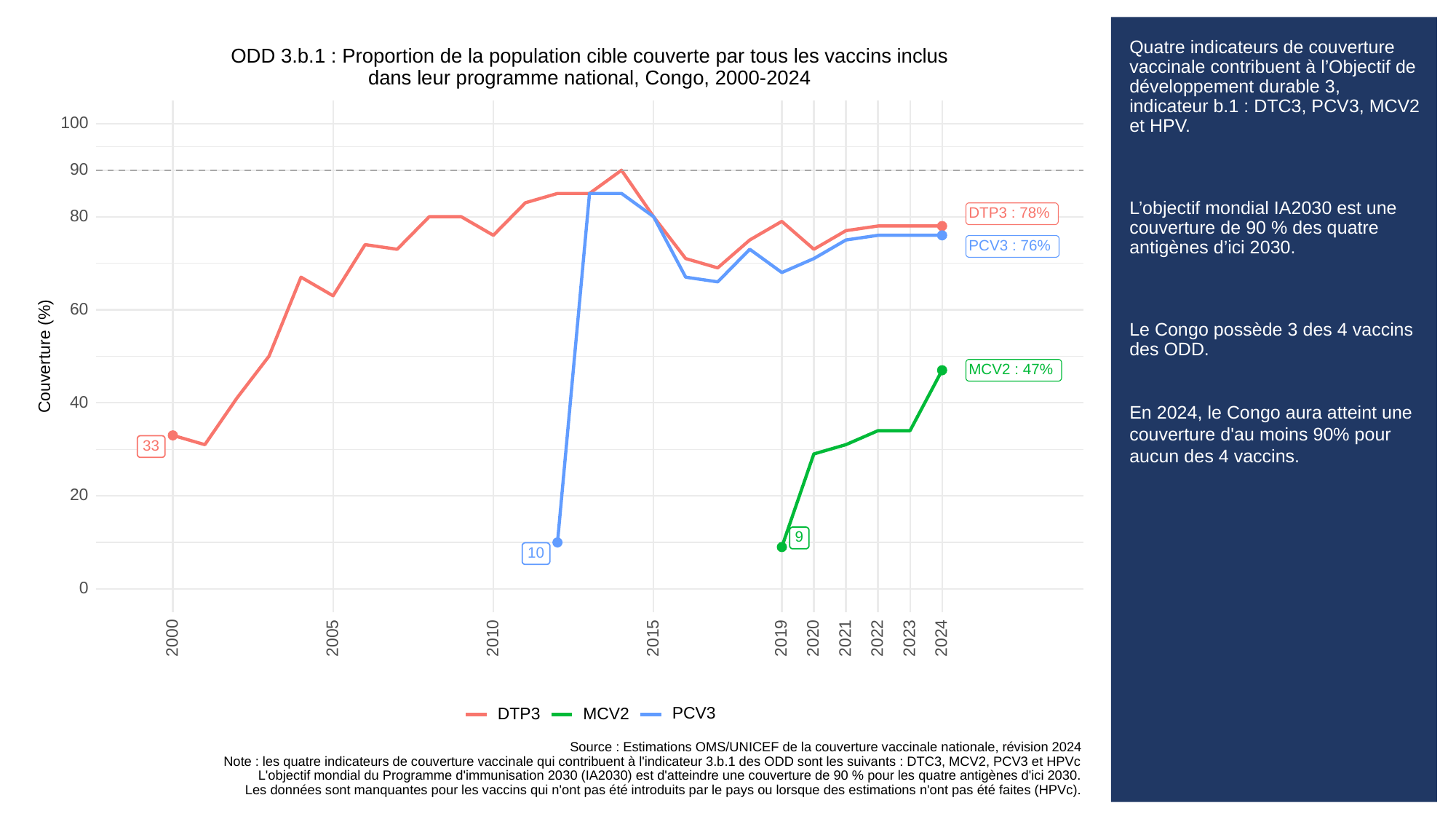

# Quatre indicateurs de couverture vaccinale contribuent à l’Objectif de développement durable 3, indicateur b.1 : DTC3, PCV3, MCV2 et HPV.

L’objectif mondial IA2030 est une couverture de 90 % des quatre antigènes d’ici 2030.

Le Congo possède 3 des 4 vaccins des ODD.

En 2024, le Congo aura atteint une couverture d'au moins 90% pour aucun des 4 vaccins.

ODD 3.b.1 : Proportion de la population cible couverte par tous les vaccins inclus
dans leur programme national, Congo, 2000-2024

100

90

DTP3 : 78%
80

PCV3 : 76%

60

Couverture (%)

MCV2 : 47%

40

33

20

9

10
0

2023
2000
2005
2010
2015
2019
2020
2021
2022
2024
PCV3
MCV2
DTP3

Source : Estimations OMS/UNICEF de la couverture vaccinale nationale, révision 2024
Note : les quatre indicateurs de couverture vaccinale qui contribuent à l'indicateur 3.b.1 des ODD sont les suivants : DTC3, MCV2, PCV3 et HPVc
L'objectif mondial du Programme d'immunisation 2030 (IA2030) est d'atteindre une couverture de 90 % pour les quatre antigènes d'ici 2030.
Les données sont manquantes pour les vaccins qui n'ont pas été introduits par le pays ou lorsque des estimations n'ont pas été faites (HPVc).